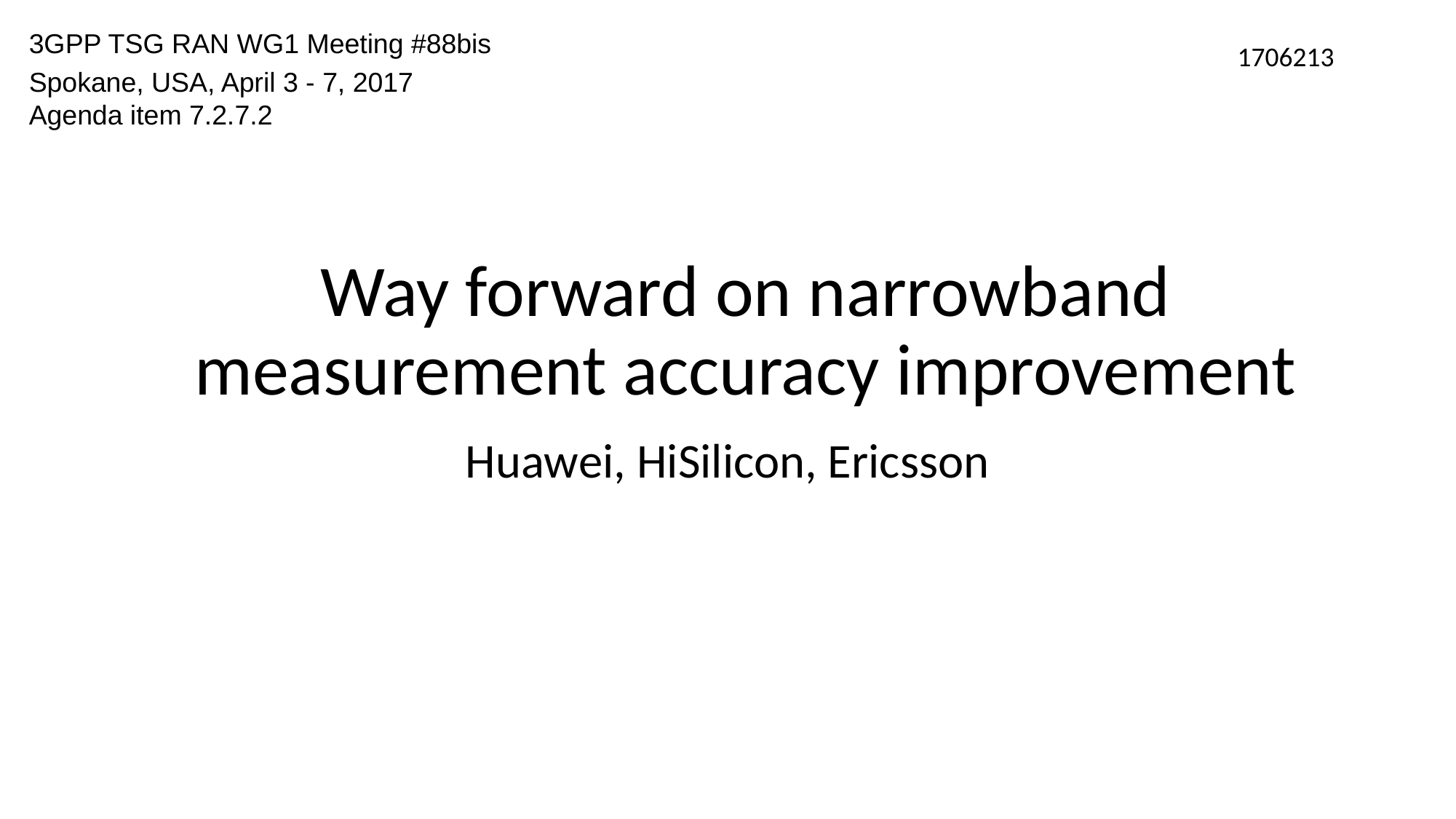

3GPP TSG RAN WG1 Meeting #88bis
Spokane, USA, April 3 - 7, 2017
Agenda item 7.2.7.2
1706213
# Way forward on narrowband measurement accuracy improvement
Huawei, HiSilicon, Ericsson